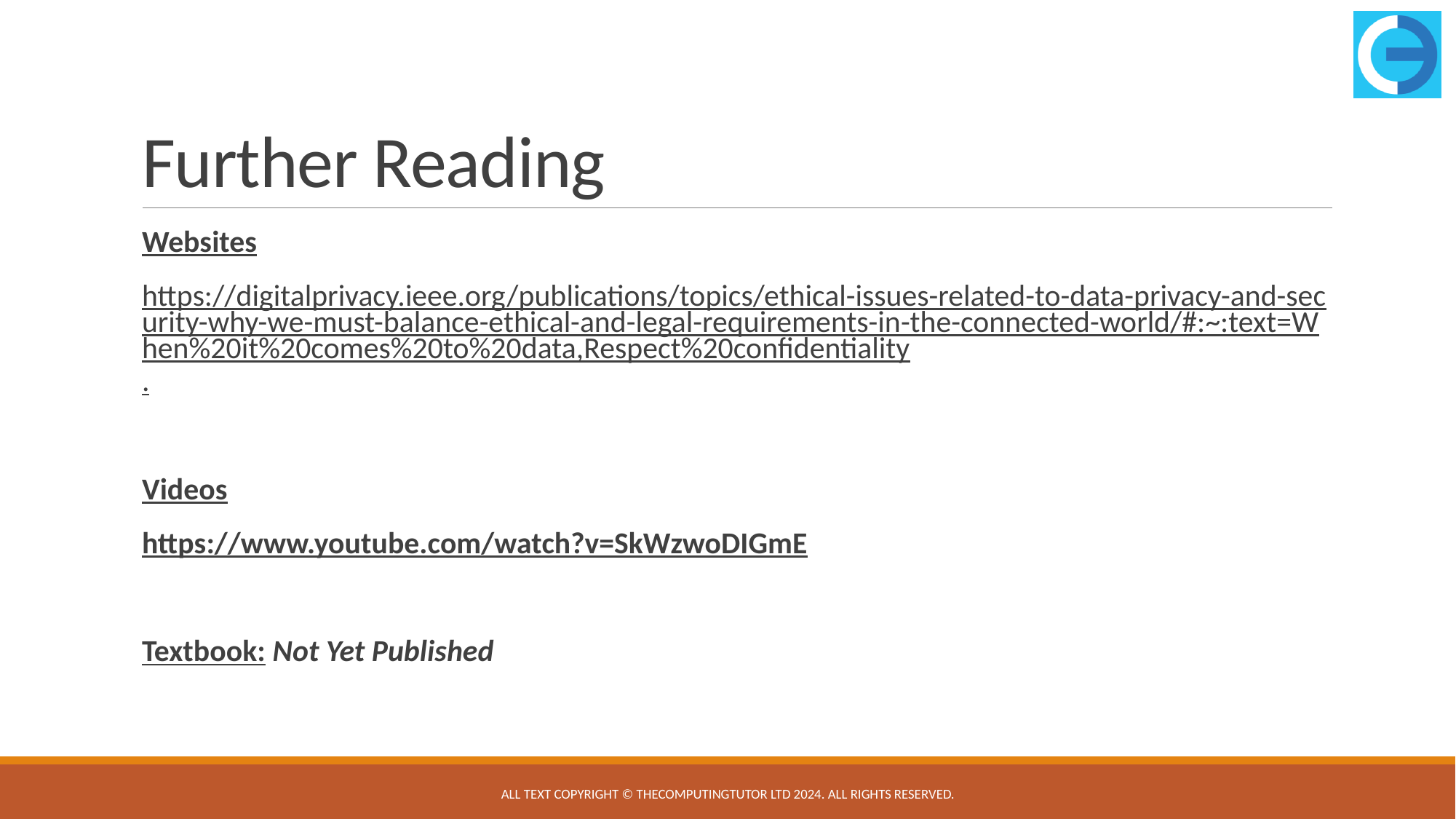

# Further Reading
Websites
https://digitalprivacy.ieee.org/publications/topics/ethical-issues-related-to-data-privacy-and-security-why-we-must-balance-ethical-and-legal-requirements-in-the-connected-world/#:~:text=When%20it%20comes%20to%20data,Respect%20confidentiality.

Videos
https://www.youtube.com/watch?v=SkWzwoDIGmE

Textbook: Not Yet Published
All text copyright © TheComputingTutor Ltd 2024. All rights Reserved.